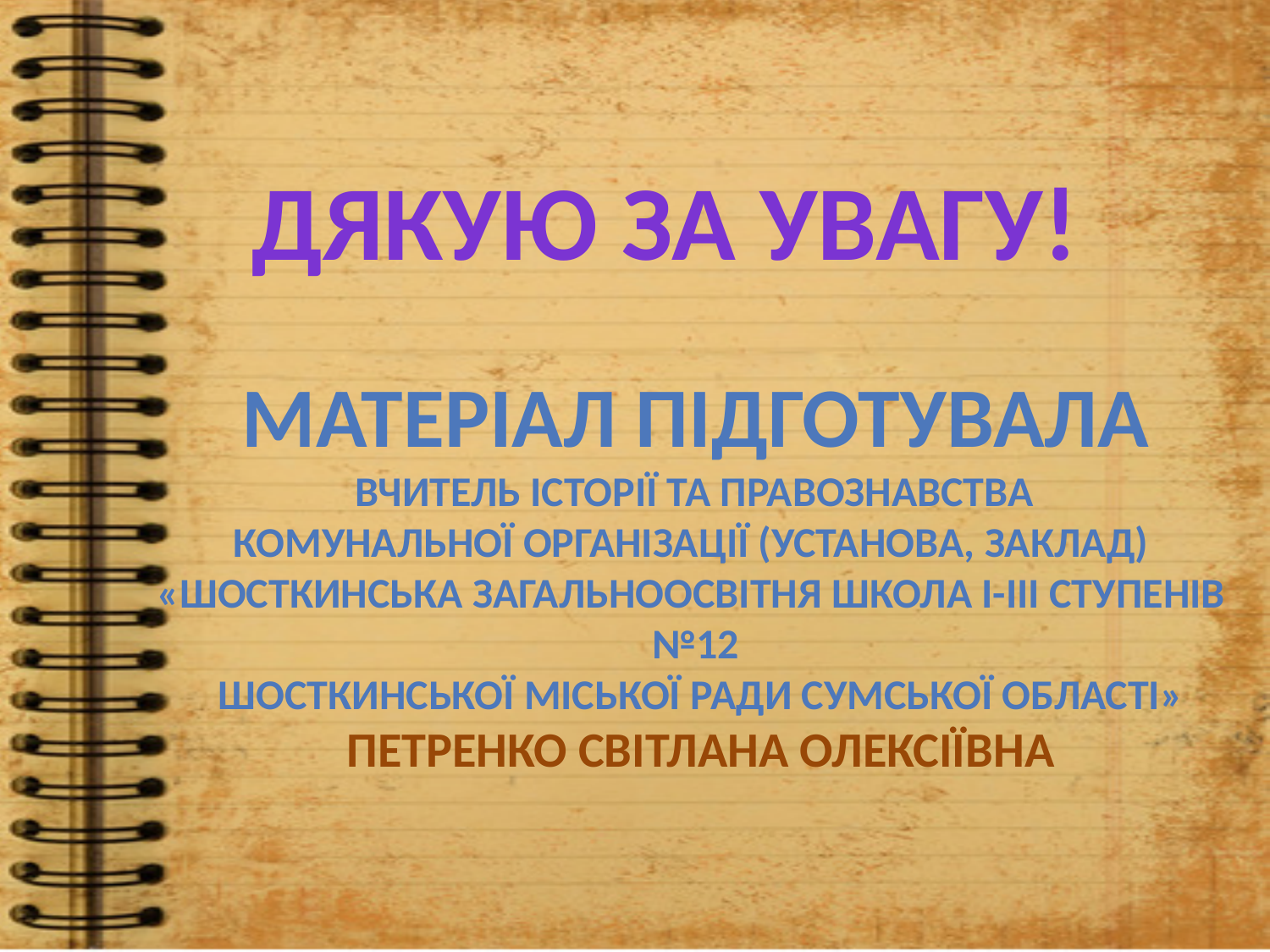

Дякую за увагу!
Матеріал підготувала
 Вчитель історії та правознавства
комунальної організації (установа, заклад)
«Шосткинська загальноосвітня школа І-ІІІ ступенів
№12
 Шосткинської міської ради Сумської області»
 Петренко Світлана Олексіївна